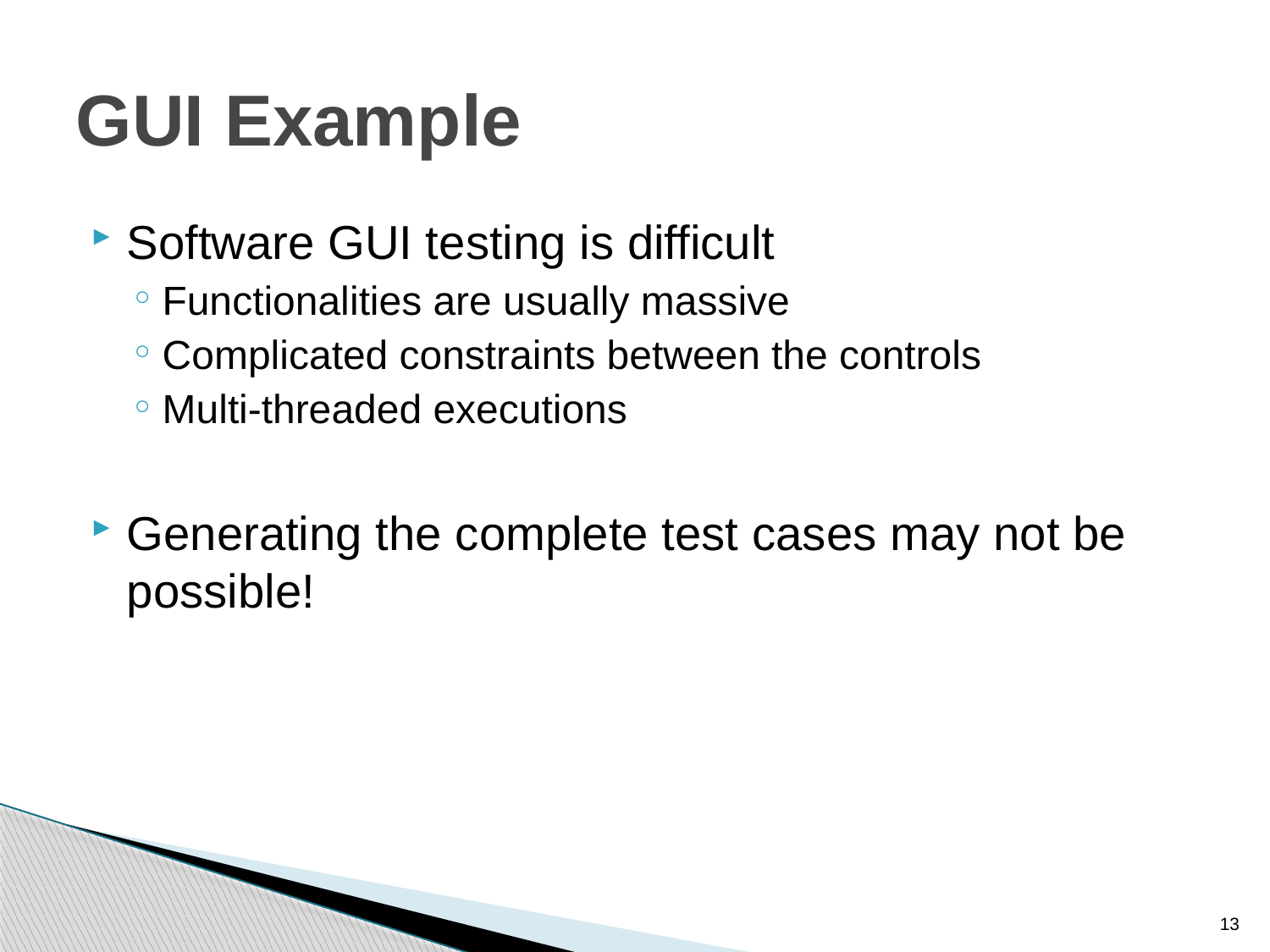

# GUI Example
Software GUI testing is difficult
Functionalities are usually massive
Complicated constraints between the controls
Multi-threaded executions

Generating the complete test cases may not be possible!

13